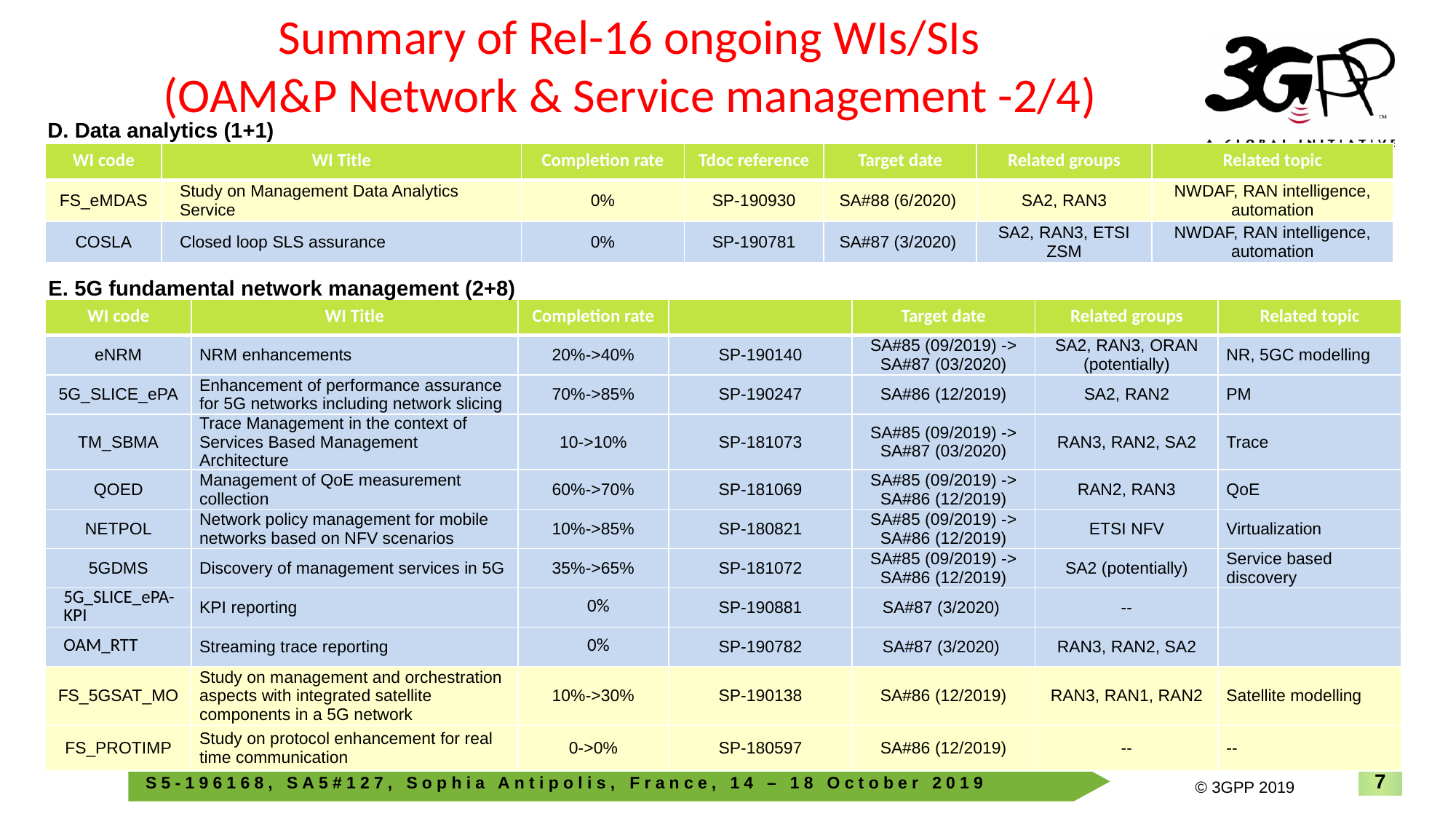

Summary of Rel-16 ongoing WIs/SIs
(OAM&P Network & Service management -2/4)
D. Data analytics (1+1)
| WI code | WI Title | Completion rate | Tdoc reference | Target date | Related groups | Related topic |
| --- | --- | --- | --- | --- | --- | --- |
| FS\_eMDAS | Study on Management Data Analytics Service | 0% | SP-190930 | SA#88 (6/2020) | SA2, RAN3 | NWDAF, RAN intelligence, automation |
| COSLA | Closed loop SLS assurance | 0% | SP-190781 | SA#87 (3/2020) | SA2, RAN3, ETSI ZSM | NWDAF, RAN intelligence, automation |
E. 5G fundamental network management (2+8)
| WI code | WI Title | Completion rate |  | Target date | Related groups | Related topic |
| --- | --- | --- | --- | --- | --- | --- |
| eNRM | NRM enhancements | 20%->40% | SP-190140 | SA#85 (09/2019) -> SA#87 (03/2020) | SA2, RAN3, ORAN (potentially) | NR, 5GC modelling |
| 5G\_SLICE\_ePA | Enhancement of performance assurance for 5G networks including network slicing | 70%->85% | SP-190247 | SA#86 (12/2019) | SA2, RAN2 | PM |
| TM\_SBMA | Trace Management in the context of Services Based Management Architecture | 10->10% | SP-181073 | SA#85 (09/2019) -> SA#87 (03/2020) | RAN3, RAN2, SA2 | Trace |
| QOED | Management of QoE measurement collection | 60%->70% | SP-181069 | SA#85 (09/2019) -> SA#86 (12/2019) | RAN2, RAN3 | QoE |
| NETPOL | Network policy management for mobile networks based on NFV scenarios | 10%->85% | SP-180821 | SA#85 (09/2019) -> SA#86 (12/2019) | ETSI NFV | Virtualization |
| 5GDMS | Discovery of management services in 5G | 35%->65% | SP-181072 | SA#85 (09/2019) -> SA#86 (12/2019) | SA2 (potentially) | Service based discovery |
| 5G\_SLICE\_ePA-KPI | KPI reporting | 0% | SP-190881 | SA#87 (3/2020) | -- |  |
| OAM\_RTT | Streaming trace reporting | 0% | SP-190782 | SA#87 (3/2020) | RAN3, RAN2, SA2 |  |
| FS\_5GSAT\_MO | Study on management and orchestration aspects with integrated satellite components in a 5G network | 10%->30% | SP-190138 | SA#86 (12/2019) | RAN3, RAN1, RAN2 | Satellite modelling |
| FS\_PROTIMP | Study on protocol enhancement for real time communication | 0->0% | SP-180597 | SA#86 (12/2019) | -- | -- |